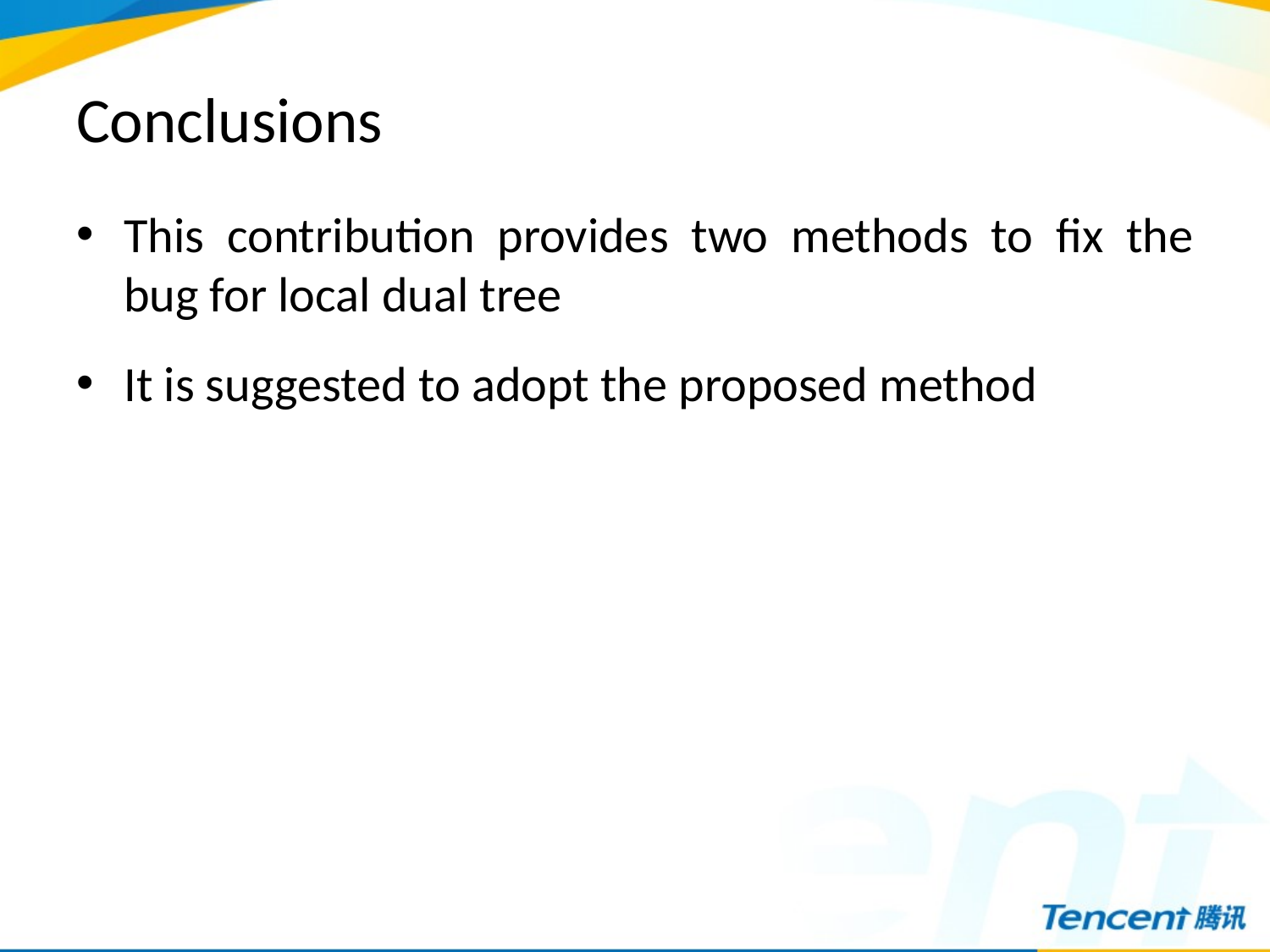

# Conclusions
This contribution provides two methods to fix the bug for local dual tree
It is suggested to adopt the proposed method